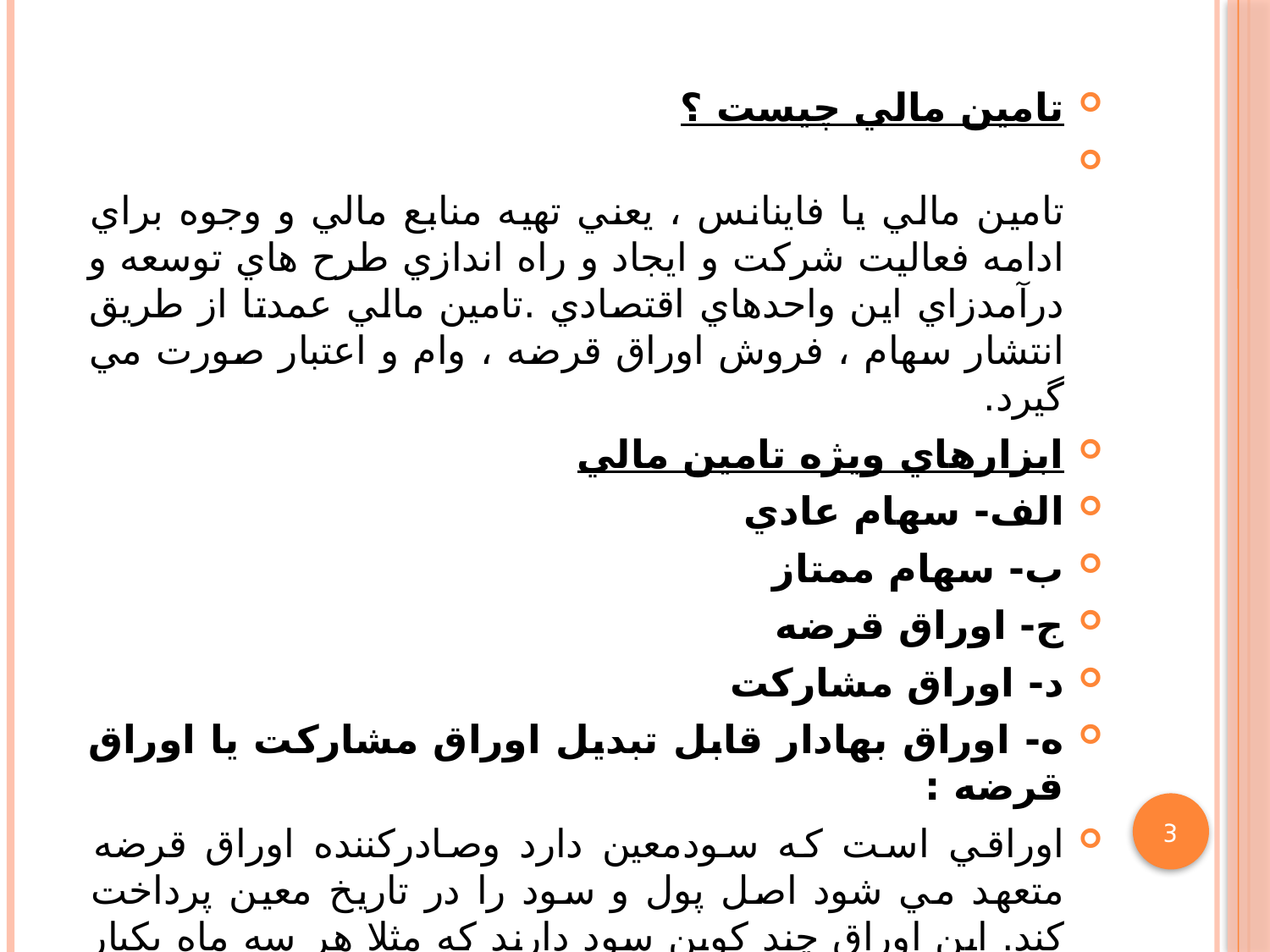

تامين مالي چيست ؟
تامين مالي يا فاينانس ، يعني تهيه منابع مالي و وجوه براي ادامه فعاليت شركت و ايجاد و راه اندازي طرح هاي توسعه و درآمدزاي اين واحدهاي اقتصادي .تامين مالي عمدتا از طريق انتشار سهام ، فروش اوراق قرضه ، وام و اعتبار صورت مي گيرد.
ابزارهاي ويژه تامين مالي
الف- سهام عادي
ب- سهام ممتاز
ج- اوراق قرضه
د- اوراق مشاركت
ه- اوراق بهادار قابل تبديل اوراق مشاركت يا اوراق قرضه :
اوراقي است كه سودمعين دارد وصادركننده اوراق قرضه متعهد مي شود اصل پول و سود را در تاريخ معين پرداخت كند. اين اوراق چند كوپن سود دارند كه مثلا هر سه ماه يكبار بايد به بانك عامل مراجعه كرد و با تحويل آن بخشي از سود را دريافت كرد.

3